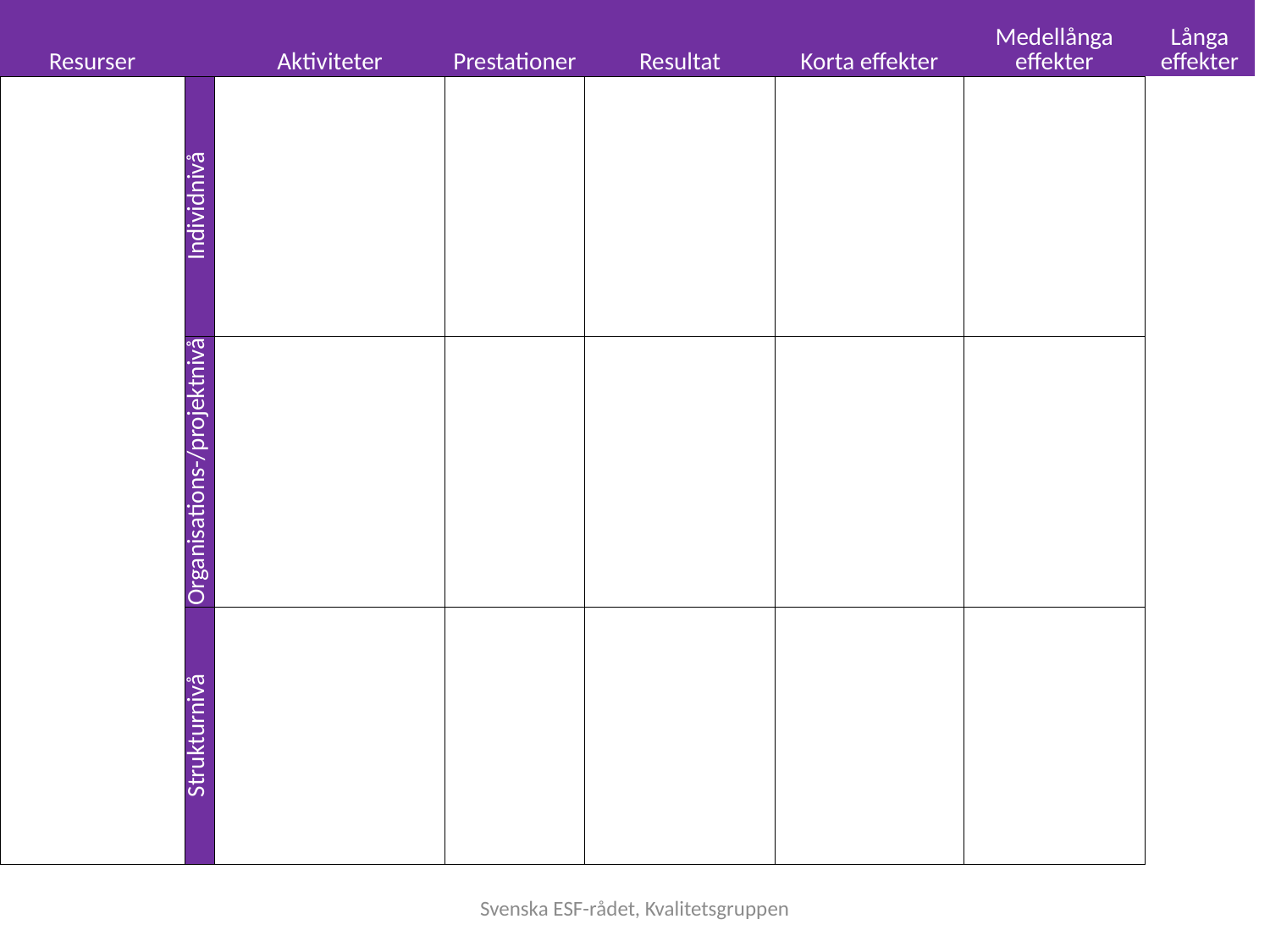

| Resurser |  | Aktiviteter | Prestationer | Resultat | Korta effekter | Medellånga effekter | Långa effekter |
| --- | --- | --- | --- | --- | --- | --- | --- |
|  | Individnivå |  |  |  |  |  |  |
|  | Organisations-/projektnivå |  |  |  |  |  |  |
|  | Strukturnivå |  |  |  |  |  |  |
Svenska ESF-rådet, Kvalitetsgruppen